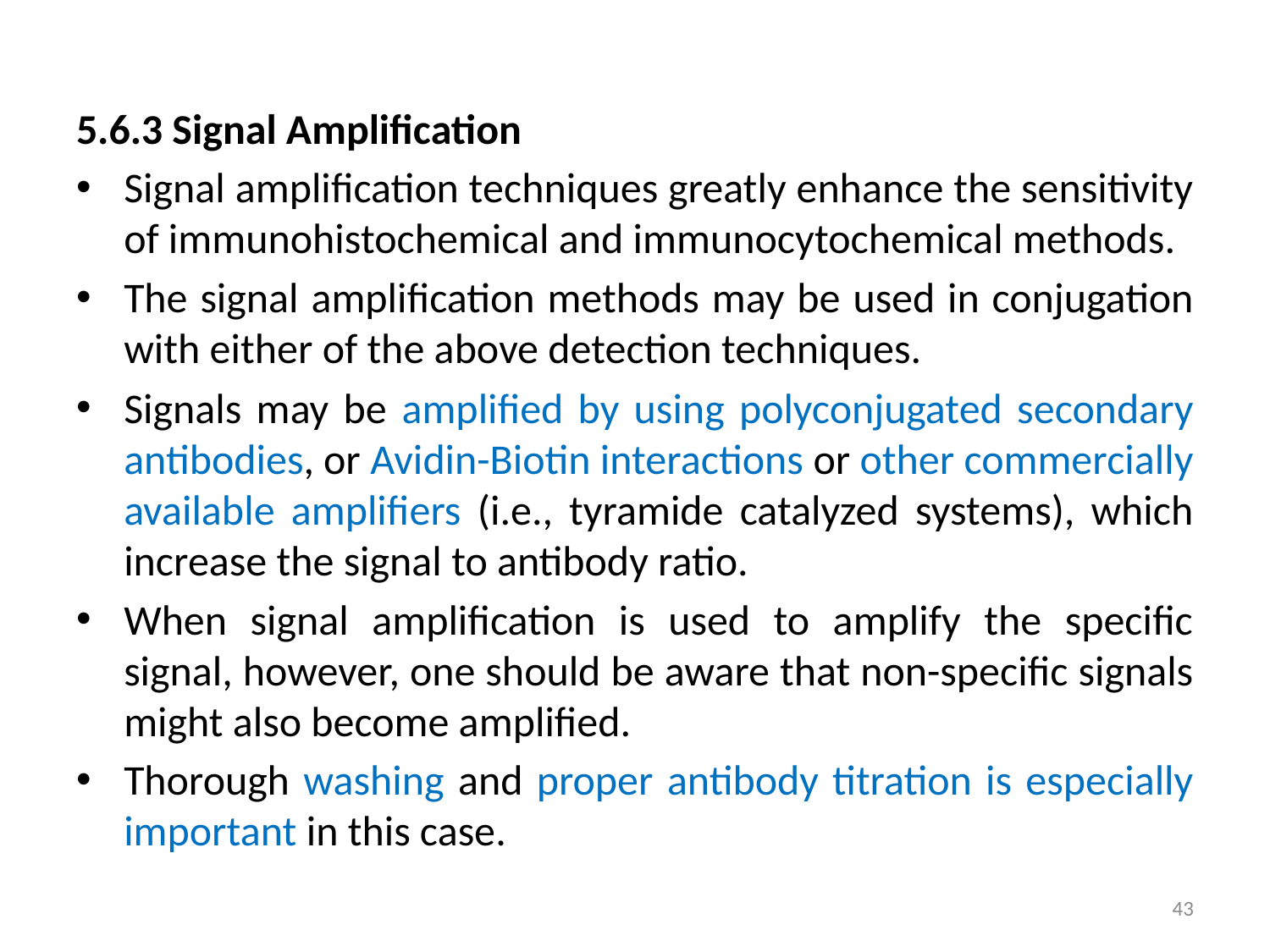

5.6.3 Signal Amplification
Signal amplification techniques greatly enhance the sensitivity of immunohistochemical and immunocytochemical methods.
The signal amplification methods may be used in conjugation with either of the above detection techniques.
Signals may be amplified by using polyconjugated secondary antibodies, or Avidin-Biotin interactions or other commercially available amplifiers (i.e., tyramide catalyzed systems), which increase the signal to antibody ratio.
When signal amplification is used to amplify the specific signal, however, one should be aware that non-specific signals might also become amplified.
Thorough washing and proper antibody titration is especially important in this case.
43